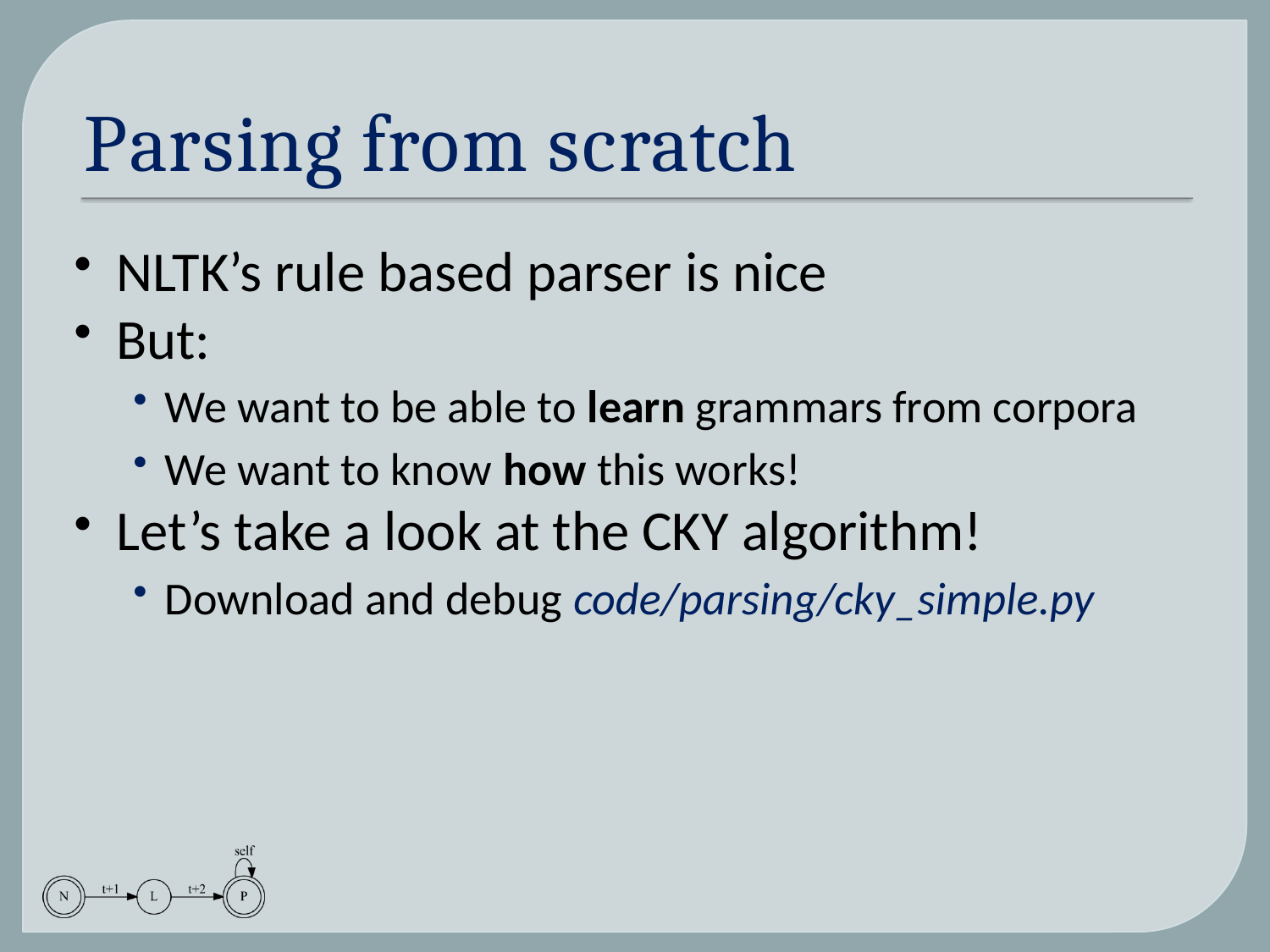

# Parsing from scratch
NLTK’s rule based parser is nice
But:
We want to be able to learn grammars from corpora
We want to know how this works!
Let’s take a look at the CKY algorithm!
Download and debug code/parsing/cky_simple.py